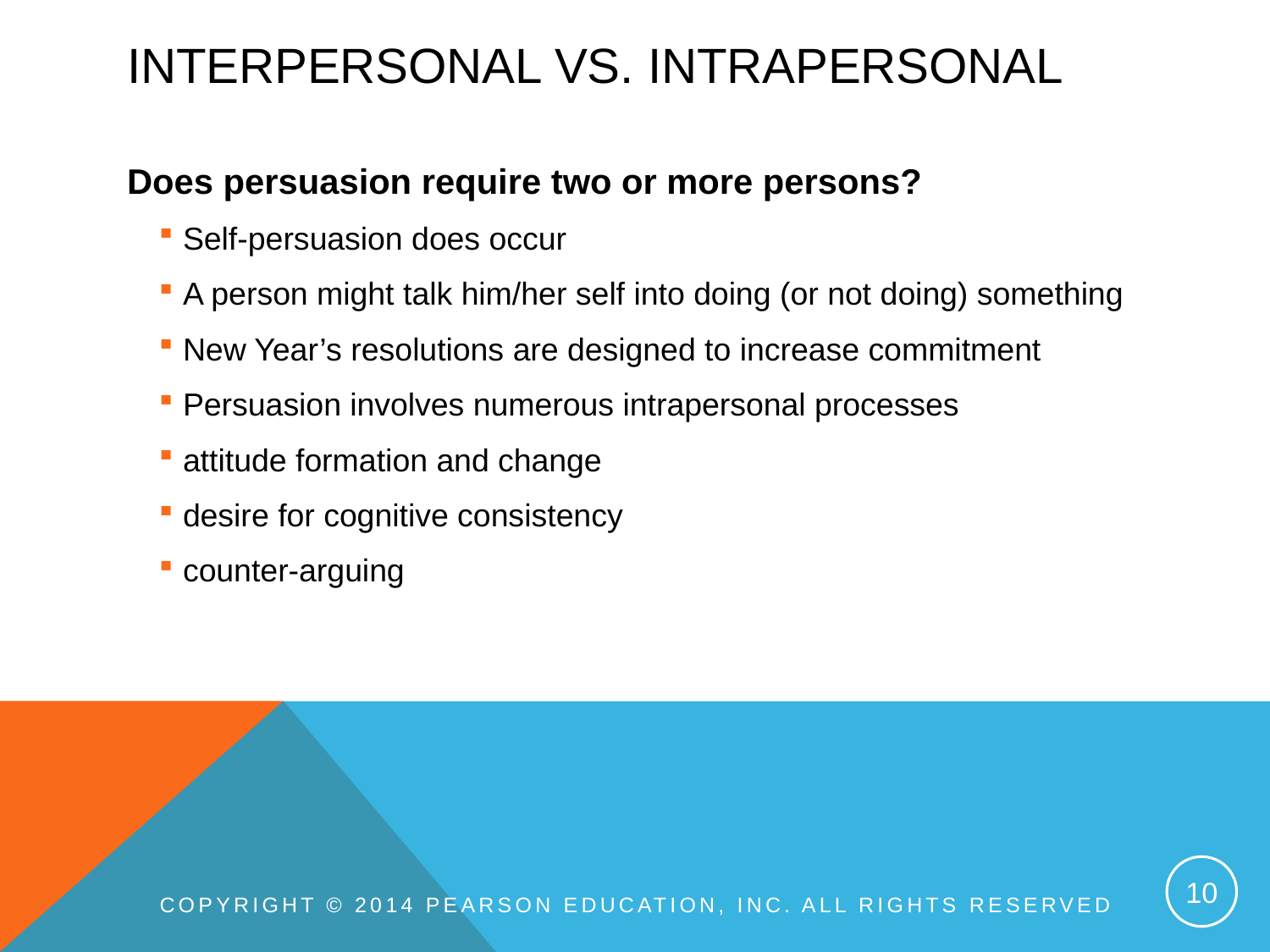

# Interpersonal vs. intrapersonal
Does persuasion require two or more persons?
Self-persuasion does occur
A person might talk him/her self into doing (or not doing) something
New Year’s resolutions are designed to increase commitment
Persuasion involves numerous intrapersonal processes
attitude formation and change
desire for cognitive consistency
counter-arguing

10
Copyright © 2014 Pearson Education, Inc. All rights reserved